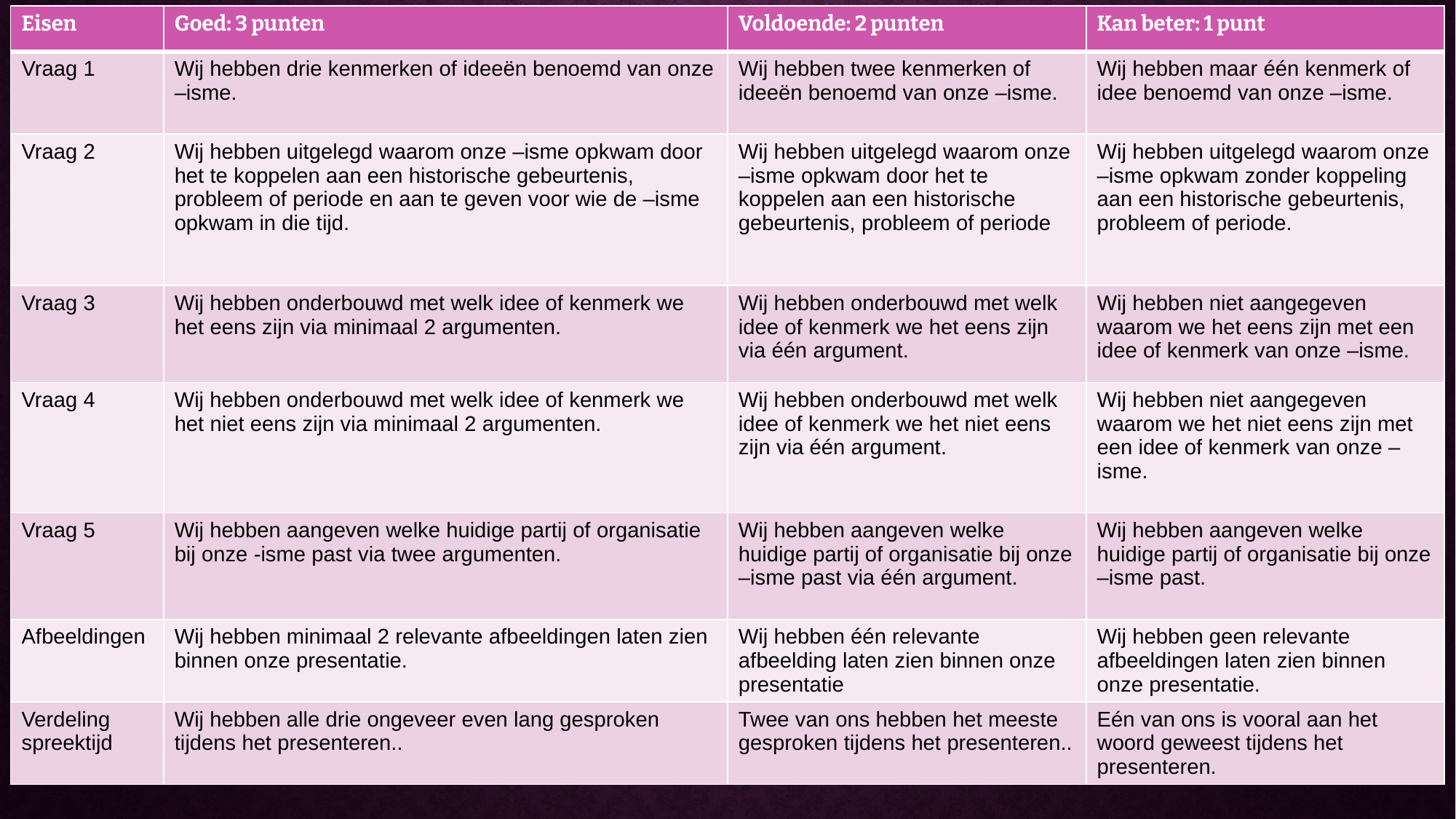

| Eisen | Goed: 3 punten | Voldoende: 2 punten | Kan beter: 1 punt |
| --- | --- | --- | --- |
| Vraag 1 | Wij hebben drie kenmerken of ideeën benoemd van onze –isme. | Wij hebben twee kenmerken of ideeën benoemd van onze –isme. | Wij hebben maar één kenmerk of idee benoemd van onze –isme. |
| Vraag 2 | Wij hebben uitgelegd waarom onze –isme opkwam door het te koppelen aan een historische gebeurtenis, probleem of periode en aan te geven voor wie de –isme opkwam in die tijd. | Wij hebben uitgelegd waarom onze –isme opkwam door het te koppelen aan een historische gebeurtenis, probleem of periode | Wij hebben uitgelegd waarom onze –isme opkwam zonder koppeling aan een historische gebeurtenis, probleem of periode. |
| Vraag 3 | Wij hebben onderbouwd met welk idee of kenmerk we het eens zijn via minimaal 2 argumenten. | Wij hebben onderbouwd met welk idee of kenmerk we het eens zijn via één argument. | Wij hebben niet aangegeven waarom we het eens zijn met een idee of kenmerk van onze –isme. |
| Vraag 4 | Wij hebben onderbouwd met welk idee of kenmerk we het niet eens zijn via minimaal 2 argumenten. | Wij hebben onderbouwd met welk idee of kenmerk we het niet eens zijn via één argument. | Wij hebben niet aangegeven waarom we het niet eens zijn met een idee of kenmerk van onze –isme. |
| Vraag 5 | Wij hebben aangeven welke huidige partij of organisatie bij onze -isme past via twee argumenten. | Wij hebben aangeven welke huidige partij of organisatie bij onze –isme past via één argument. | Wij hebben aangeven welke huidige partij of organisatie bij onze –isme past. |
| Afbeeldingen | Wij hebben minimaal 2 relevante afbeeldingen laten zien binnen onze presentatie. | Wij hebben één relevante afbeelding laten zien binnen onze presentatie | Wij hebben geen relevante afbeeldingen laten zien binnen onze presentatie. |
| Verdeling spreektijd | Wij hebben alle drie ongeveer even lang gesproken tijdens het presenteren.. | Twee van ons hebben het meeste gesproken tijdens het presenteren.. | Eén van ons is vooral aan het woord geweest tijdens het presenteren. |
#